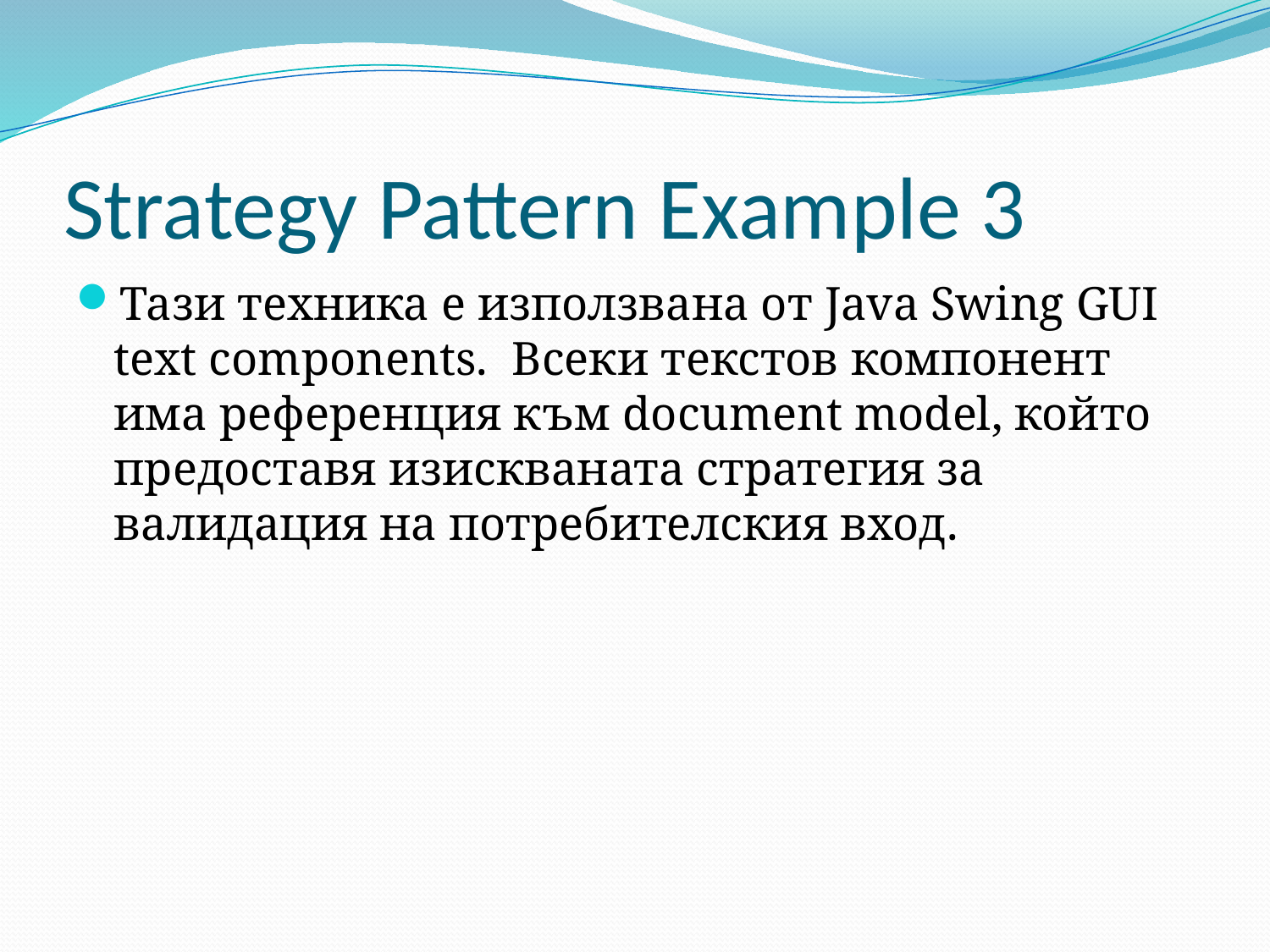

# Strategy Pattern Example 3
Тази техника е използвана от Java Swing GUI text components.  Всеки текстов компонент има референция към document model, който предоставя изискваната стратегия за валидация на потребителския вход.